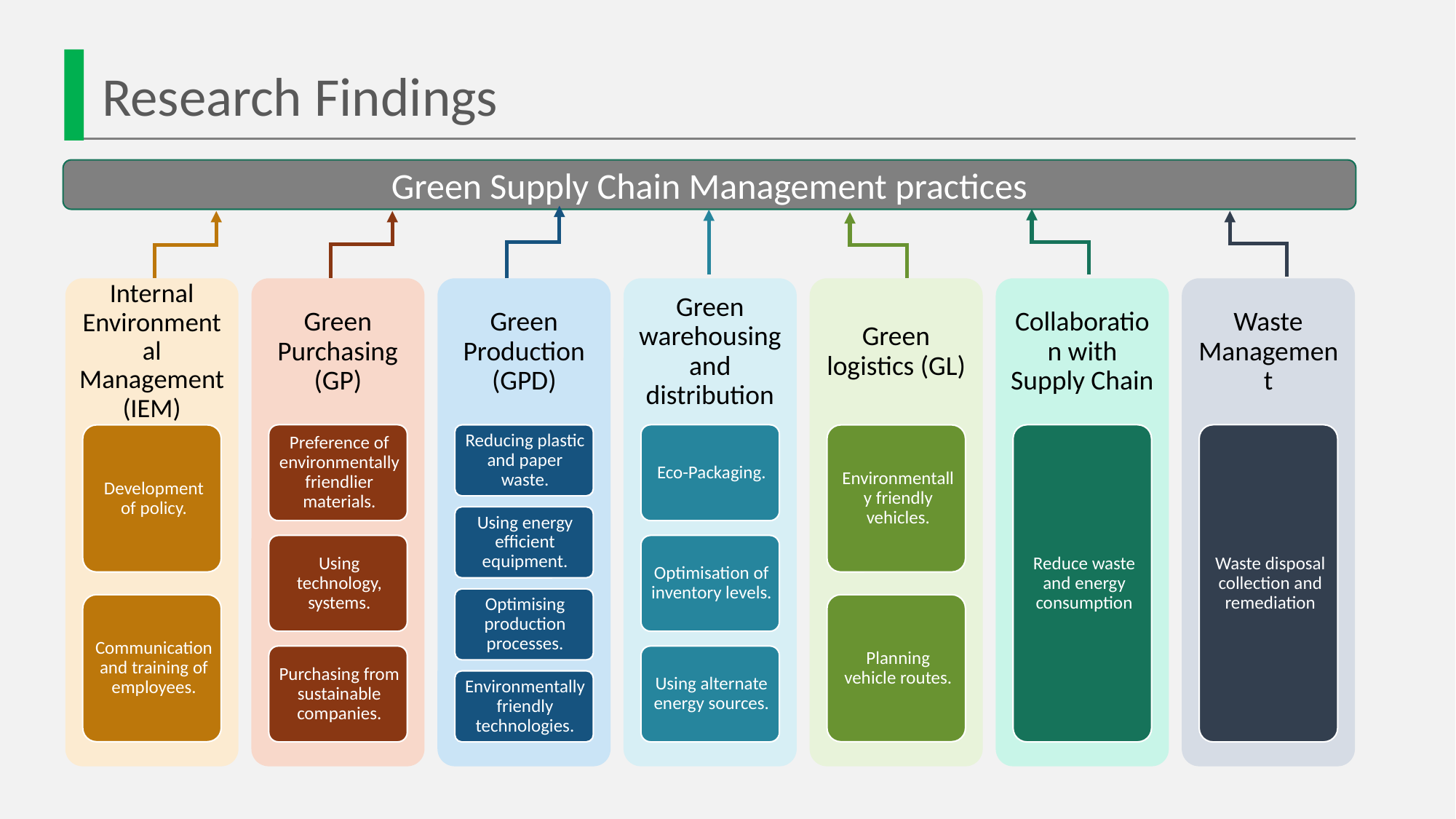

Research Findings

Green Supply Chain Management practices
Internal Environmental Management (IEM)
Development of policy.
Communication and training of employees.
Green Purchasing (GP)
Preference of environmentally friendlier materials.
Using technology, systems.
Purchasing from sustainable companies.
Green Production (GPD)
Reducing plastic and paper waste.
Using energy efficient equipment.
Optimising production processes.
Environmentally friendly technologies.
Green warehousing and distribution
Eco-Packaging.
Optimisation of inventory levels.
Using alternate energy sources.
Green logistics (GL)
Environmentally friendly vehicles.
Planning vehicle routes.
Collaboration with Supply Chain
Reduce waste and energy consumption
Waste Management
Waste disposal collection and remediation